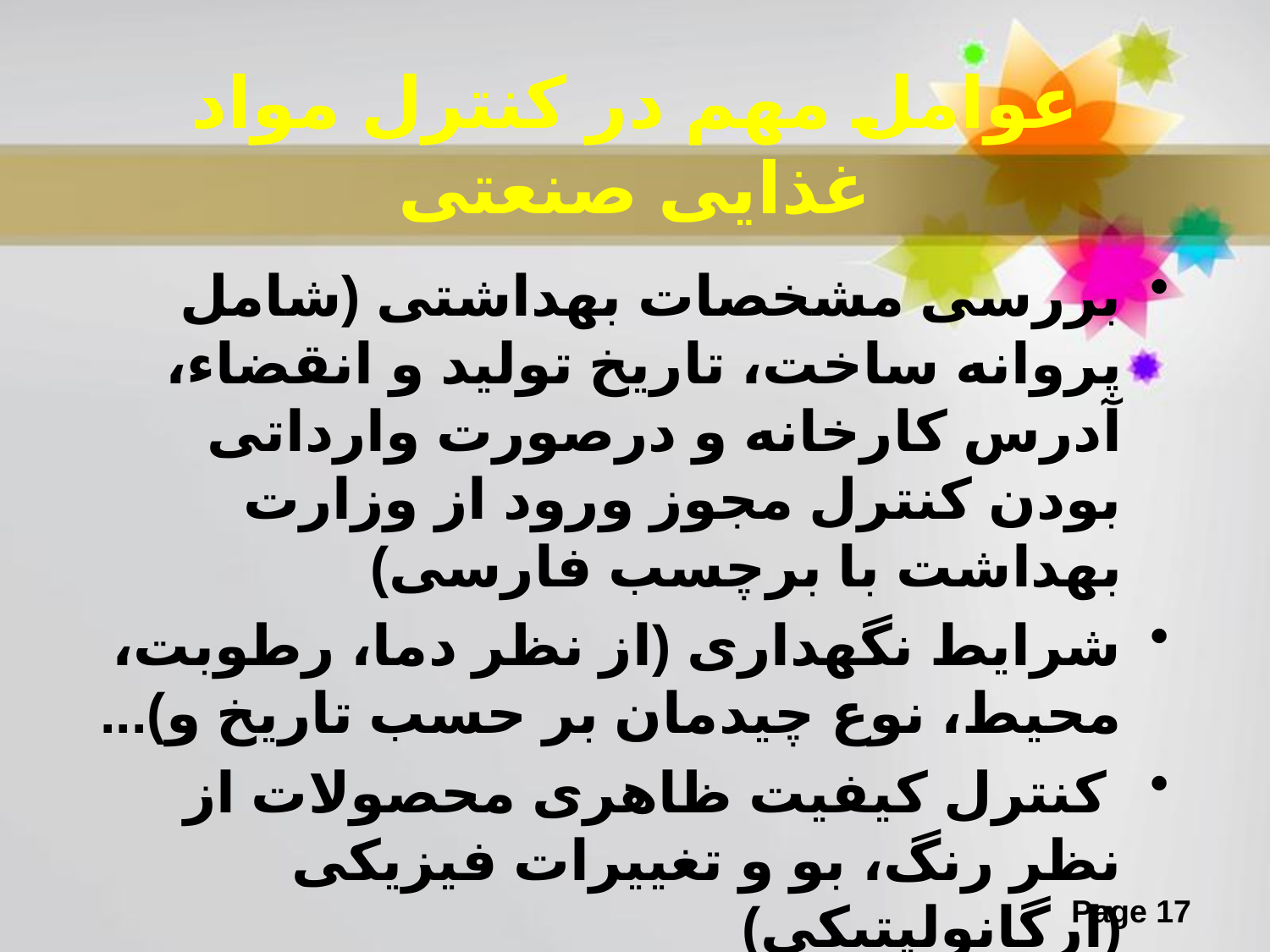

# عوامل مهم در کنترل مواد غذایی صنعتی
بررسی مشخصات بهداشتی (شامل پروانه ساخت، تاریخ تولید و انقضاء، آدرس کارخانه و درصورت وارداتی بودن کنترل مجوز ورود از وزارت بهداشت با برچسب فارسی)
شرایط نگهداری (از نظر دما، رطوبت، محیط، نوع چیدمان بر حسب تاریخ و)...
 کنترل کیفیت ظاهری محصولات از نظر رنگ، بو و تغییرات فیزیکی (ارگانولپتیکی)